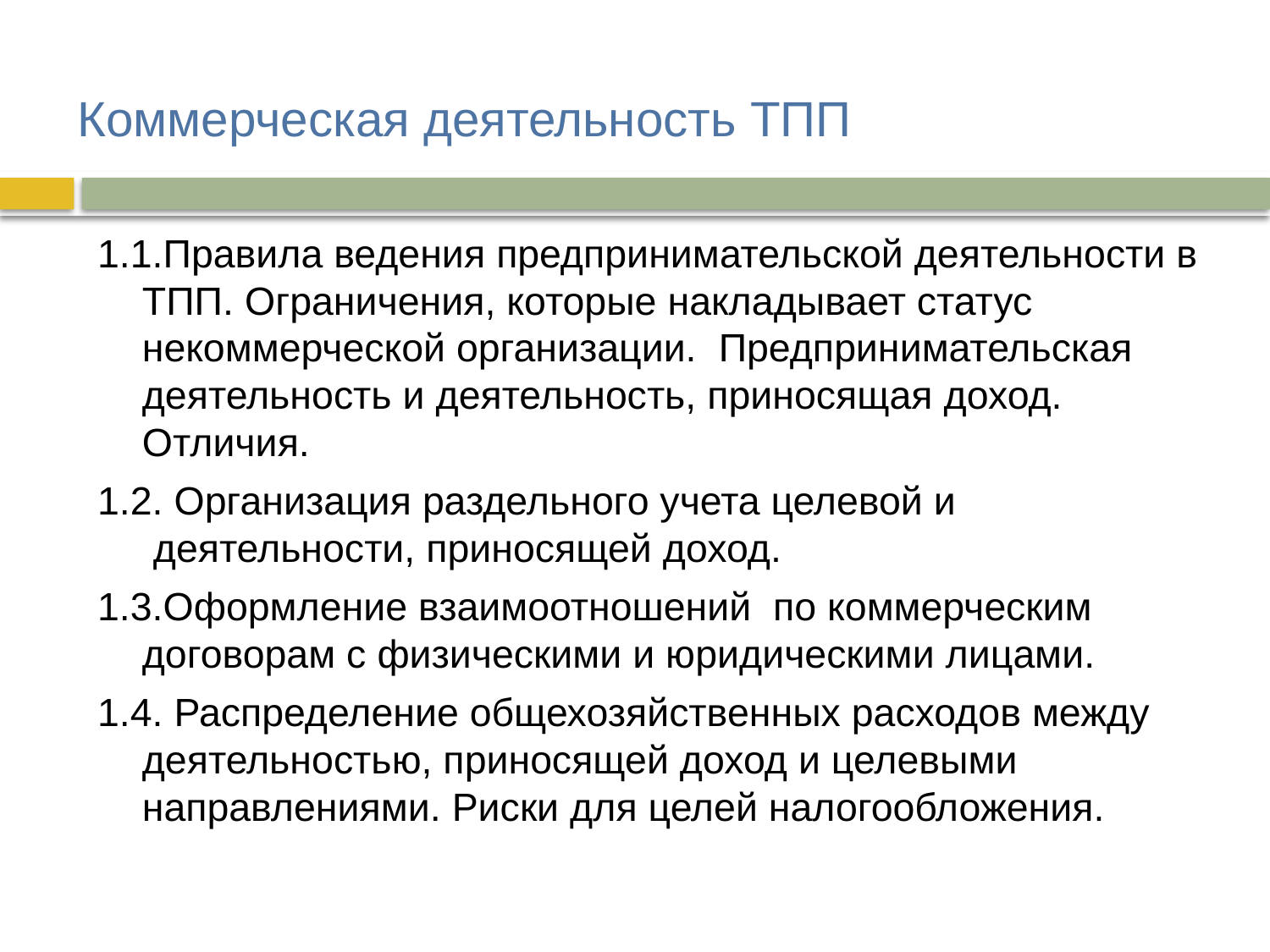

# Коммерческая деятельность ТПП
1.1.Правила ведения предпринимательской деятельности в ТПП. Ограничения, которые накладывает статус некоммерческой организации.  Предпринимательская деятельность и деятельность, приносящая доход. Отличия.
1.2. Организация раздельного учета целевой и  деятельности, приносящей доход.
1.3.Оформление взаимоотношений  по коммерческим договорам с физическими и юридическими лицами.
1.4. Распределение общехозяйственных расходов между деятельностью, приносящей доход и целевыми  направлениями. Риски для целей налогообложения.